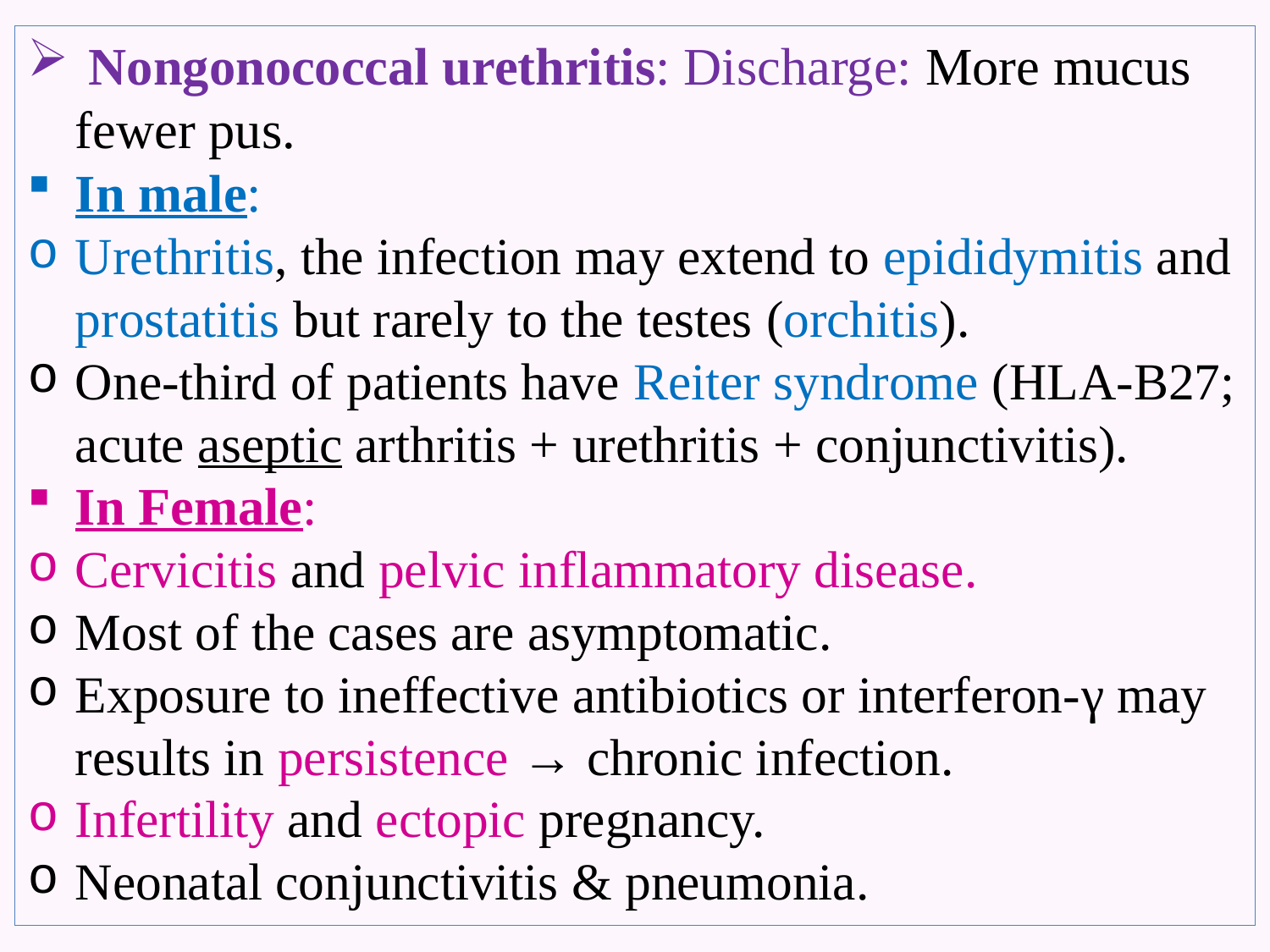

Nongonococcal urethritis: Discharge: More mucus fewer pus.
In male:
Urethritis, the infection may extend to epididymitis and prostatitis but rarely to the testes (orchitis).
One-third of patients have Reiter syndrome (HLA-B27; acute aseptic arthritis + urethritis + conjunctivitis).
In Female:
Cervicitis and pelvic inflammatory disease.
Most of the cases are asymptomatic.
Exposure to ineffective antibiotics or interferon-γ may results in persistence → chronic infection.
Infertility and ectopic pregnancy.
Neonatal conjunctivitis & pneumonia.